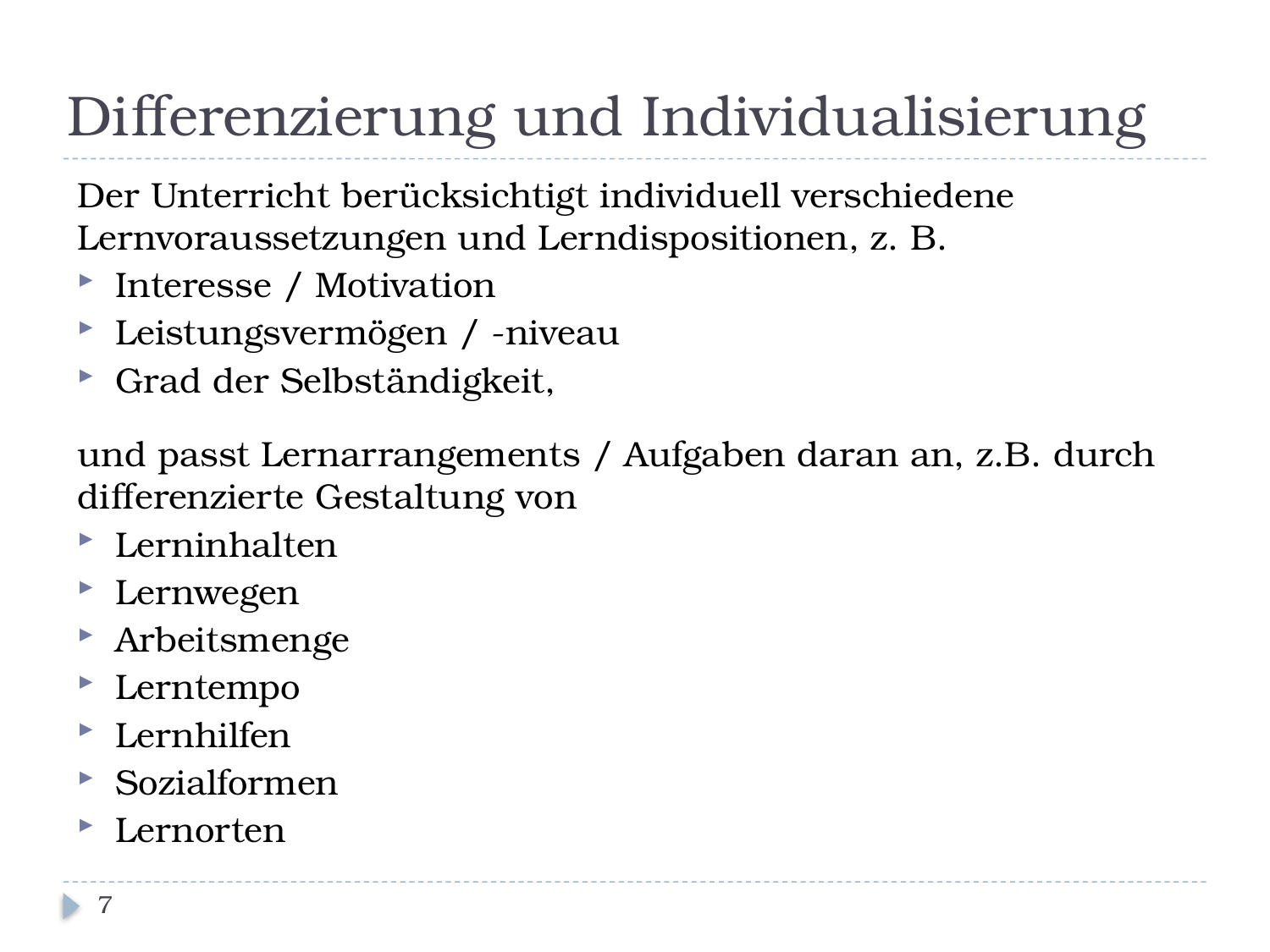

# Differenzierung und Individualisierung
Der Unterricht berücksichtigt individuell verschiedene Lernvoraussetzungen und Lerndispositionen, z. B.
Interesse / Motivation
Leistungsvermögen / -niveau
Grad der Selbständigkeit,
und passt Lernarrangements / Aufgaben daran an, z.B. durch differenzierte Gestaltung von
Lerninhalten
Lernwegen
Arbeitsmenge
Lerntempo
Lernhilfen
Sozialformen
Lernorten

7